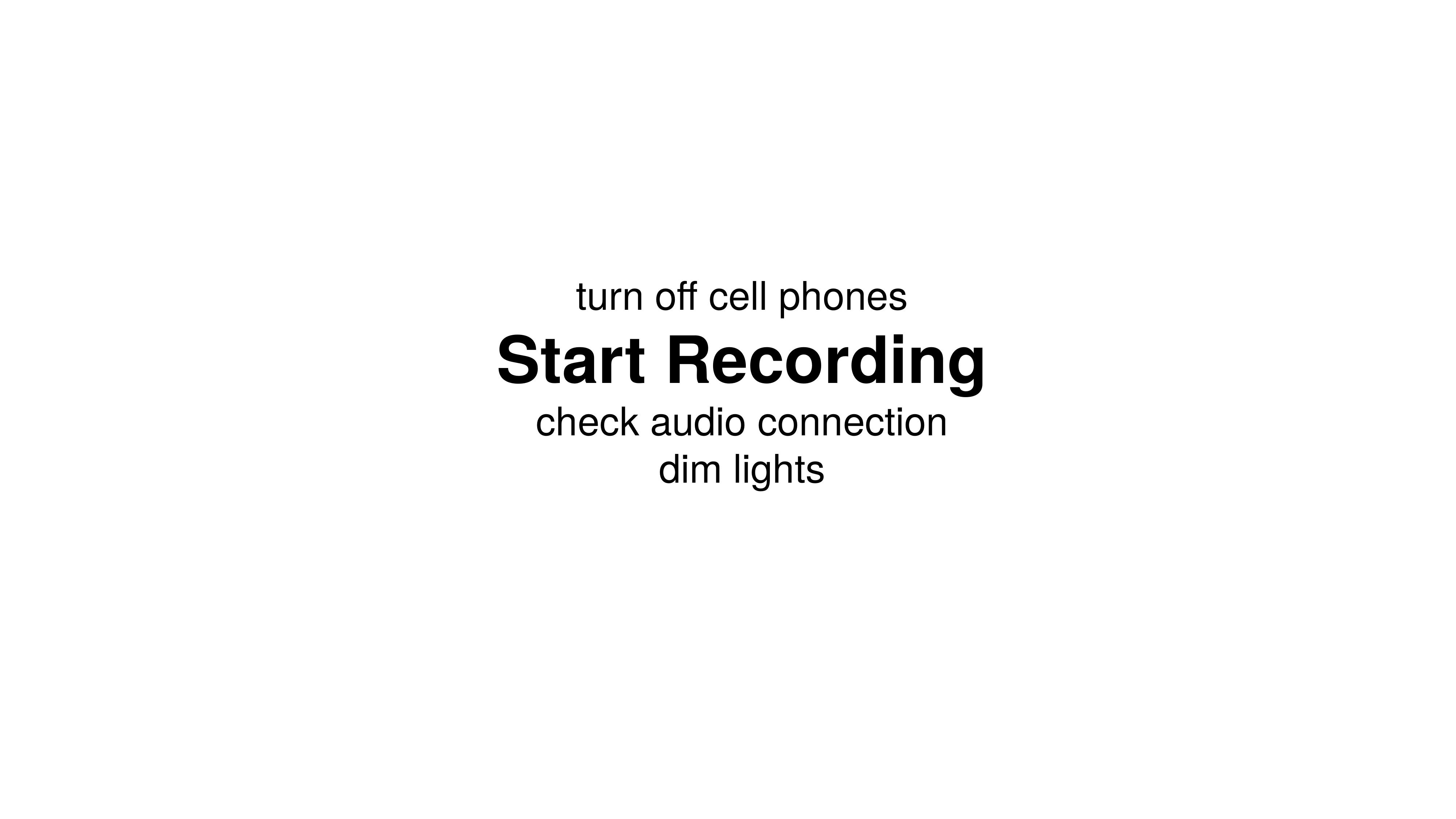

turn off cell phones
Start Recording
check audio connection
dim lights